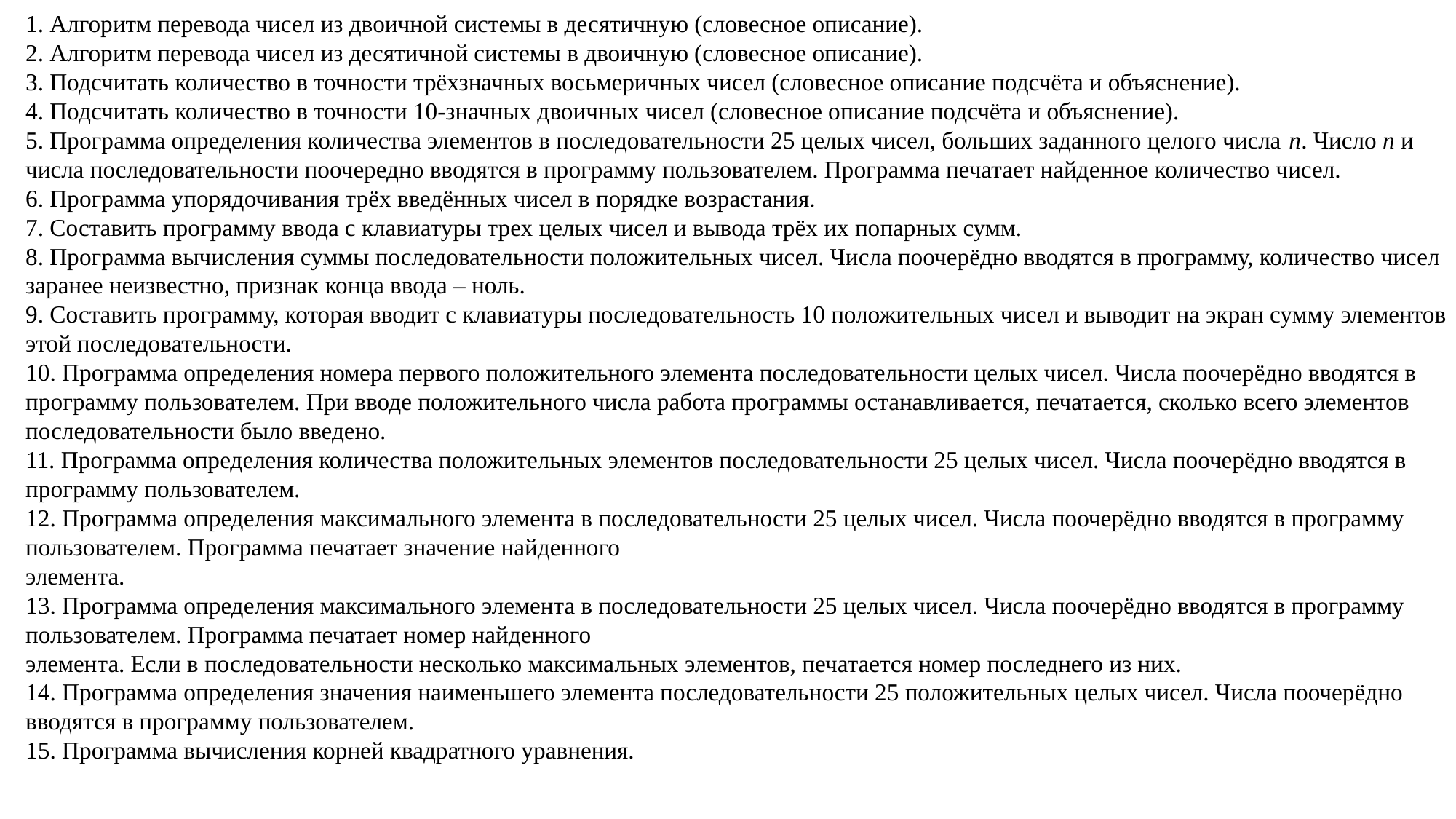

1. Алгоритм перевода чисел из двоичной системы в десятичную (словесное описание).
2. Алгоритм перевода чисел из десятичной системы в двоичную (словесное описание).
3. Подсчитать количество в точности трёхзначных восьмеричных чисел (словесное описание подсчёта и объяснение).
4. Подсчитать количество в точности 10-значных двоичных чисел (словесное описание подсчёта и объяснение).
5. Программа определения количества элементов в последовательности 25 целых чисел, больших заданного целого числа n. Число n и числа последовательности поочередно вводятся в программу пользователем. Программа печатает найденное количество чисел.
6. Программа упорядочивания трёх введённых чисел в порядке возрастания.
7. Составить программу ввода с клавиатуры трех целых чисел и вывода трёх их попарных сумм.
8. Программа вычисления суммы последовательности положительных чисел. Числа поочерёдно вводятся в программу, количество чисел заранее неизвестно, признак конца ввода – ноль.
9. Составить программу, которая вводит с клавиатуры последовательность 10 положительных чисел и выводит на экран сумму элементов этой последовательности.
10. Программа определения номера первого положительного элемента последовательности целых чисел. Числа поочерёдно вводятся в программу пользователем. При вводе положительного числа работа программы останавливается, печатается, сколько всего элементов последовательности было введено.
11. Программа определения количества положительных элементов последовательности 25 целых чисел. Числа поочерёдно вводятся в программу пользователем.
12. Программа определения максимального элемента в последовательности 25 целых чисел. Числа поочерёдно вводятся в программу пользователем. Программа печатает значение найденного
элемента.
13. Программа определения максимального элемента в последовательности 25 целых чисел. Числа поочерёдно вводятся в программу пользователем. Программа печатает номер найденного
элемента. Если в последовательности несколько максимальных элементов, печатается номер последнего из них.
14. Программа определения значения наименьшего элемента последовательности 25 положительных целых чисел. Числа поочерёдно вводятся в программу пользователем.
15. Программа вычисления корней квадратного уравнения.